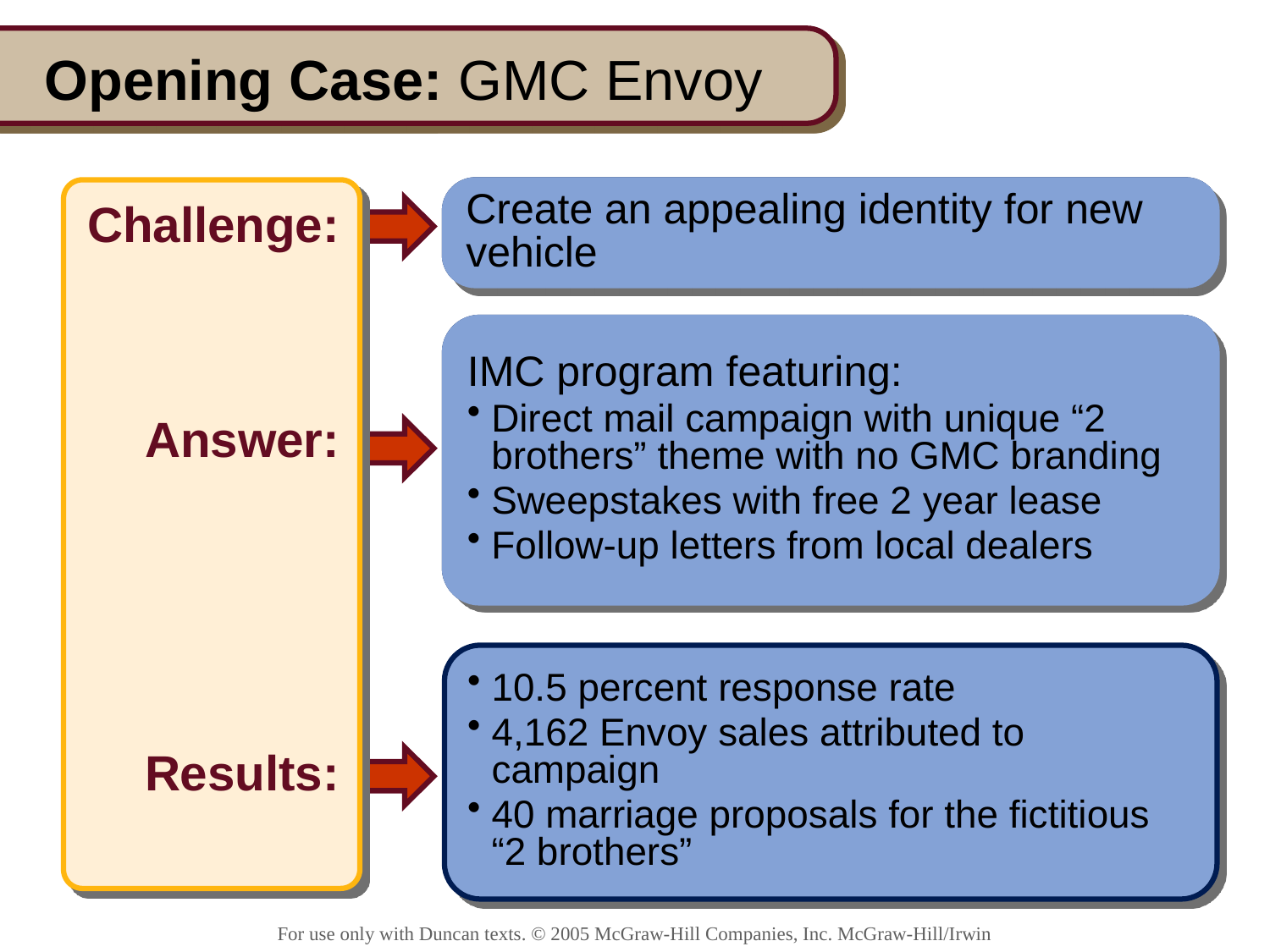

# Opening Case: GMC Envoy

Challenge:
Answer:
Results:
Create an appealing identity for new vehicle

Create an appealing identity for new vehicle
IMC program featuring:
Direct mail campaign with unique “2 brothers” theme with no GMC branding
Sweepstakes with free 2 year lease
Follow-up letters from local dealers

IMC program featuring:
Direct mail campaign with unique “2 brothers” theme with no GMC branding
Sweepstakes with free 2 year lease
Follow-up letters from local dealers
10.5 percent response rate
4,162 Envoy sales attributed to campaign
40 marriage proposals for the fictitious “2 brothers”